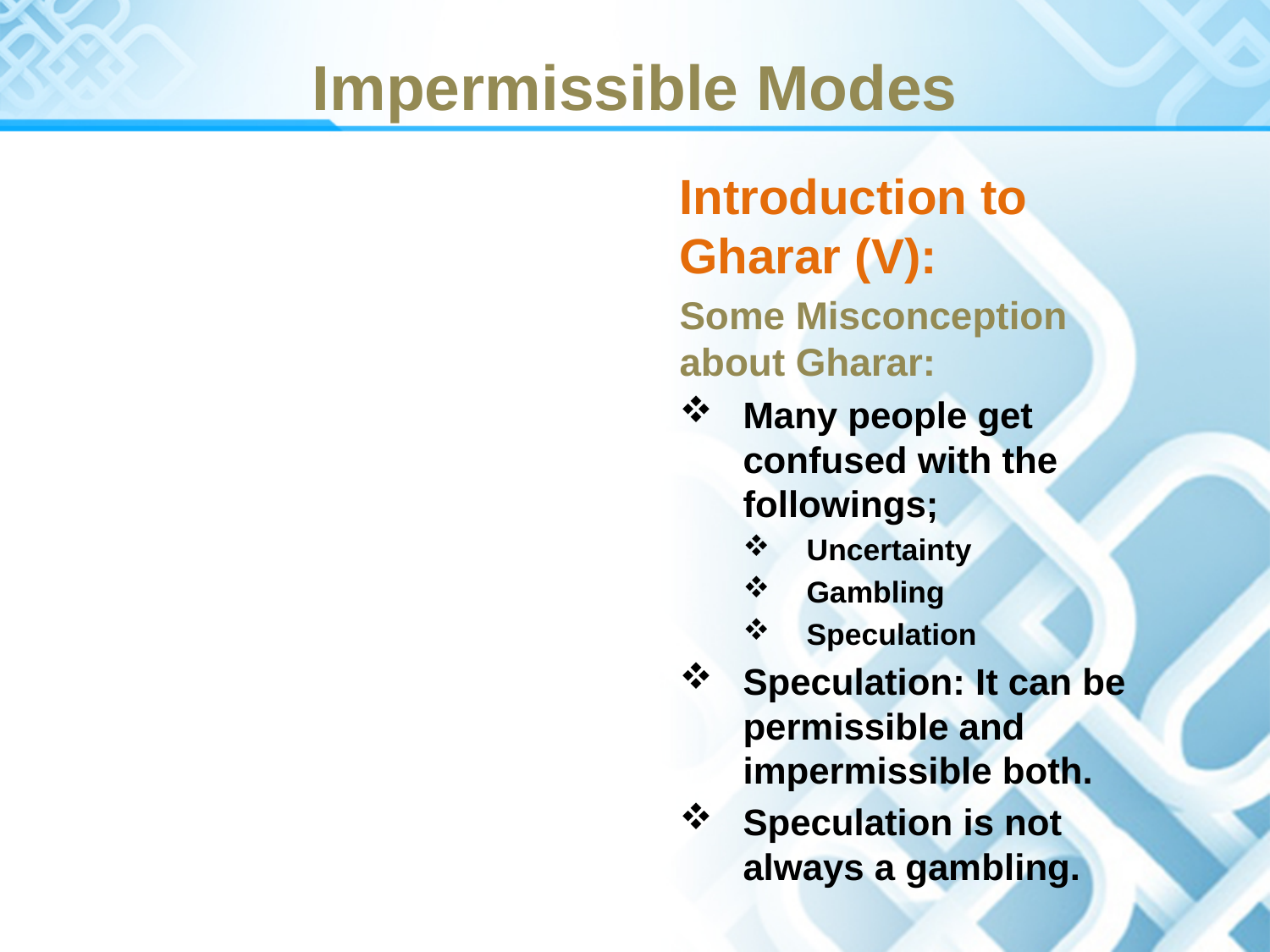

Impermissible Modes
Introduction to Gharar (V):
Some Misconception about Gharar:
Many people get confused with the followings;
Uncertainty
Gambling
Speculation
Speculation: It can be permissible and impermissible both.
Speculation is not always a gambling.